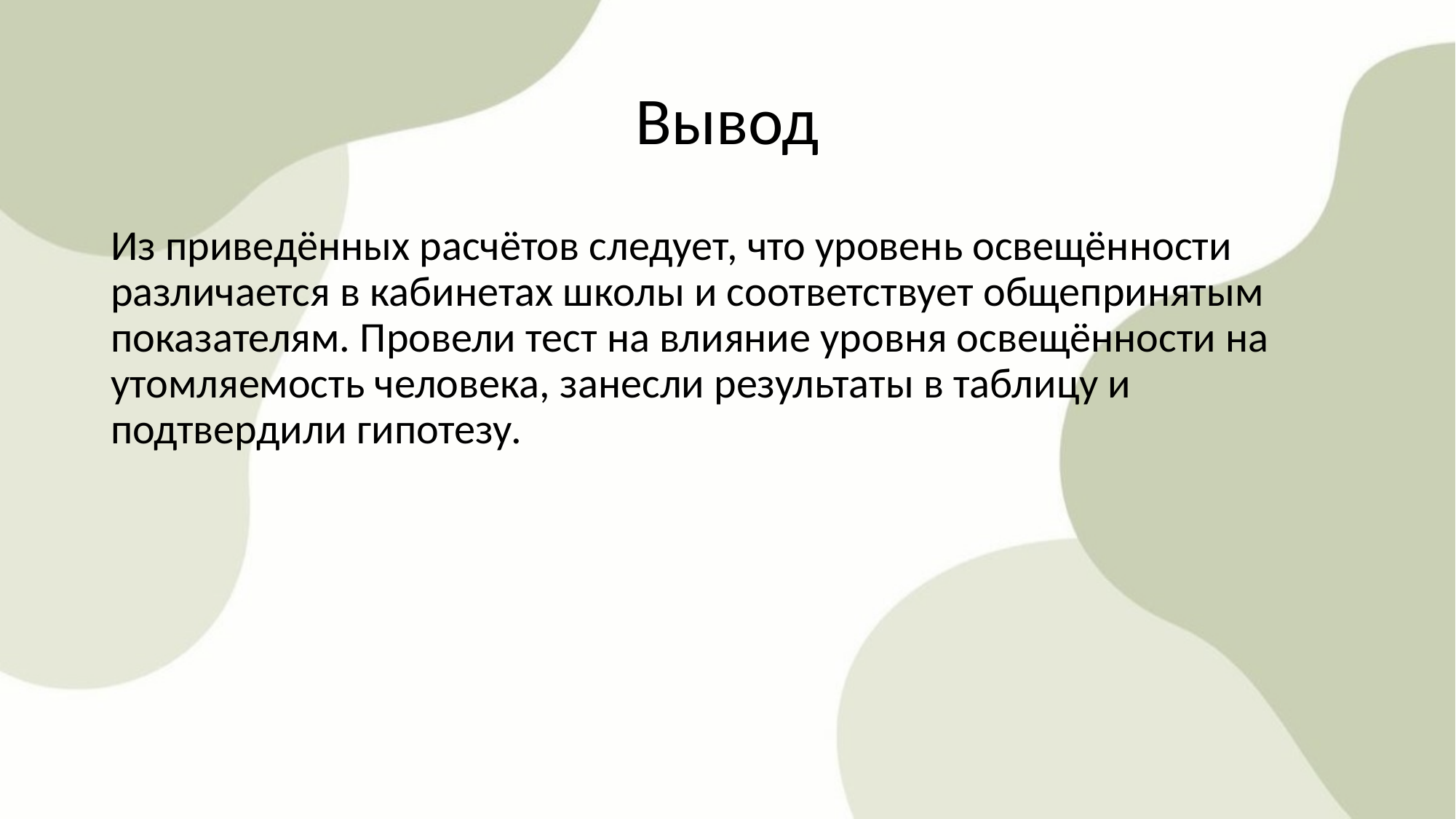

# Вывод
Из приведённых расчётов следует, что уровень освещённости различается в кабинетах школы и соответствует общепринятым показателям. Провели тест на влияние уровня освещённости на утомляемость человека, занесли результаты в таблицу и подтвердили гипотезу.